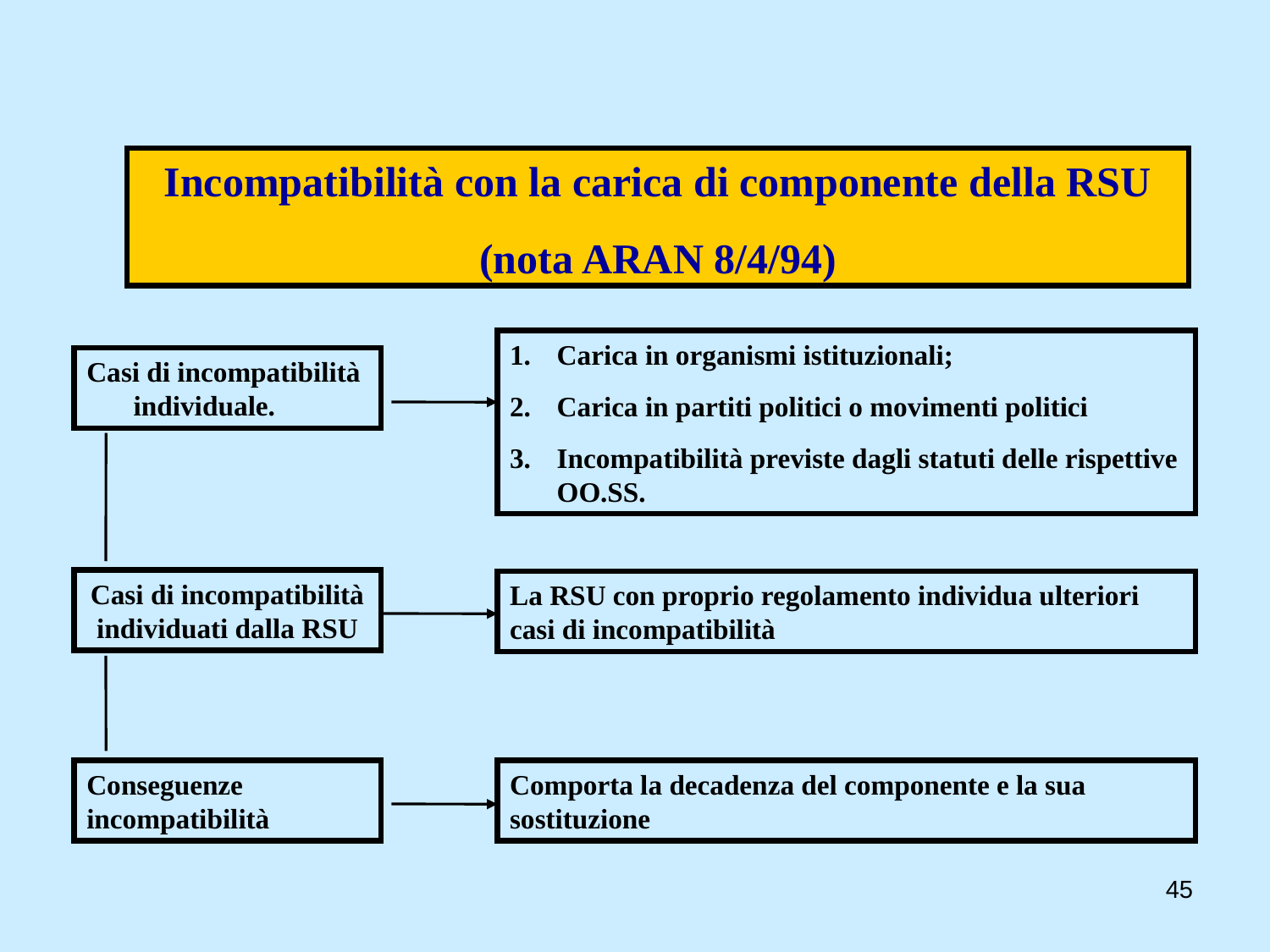

Incompatibilità con la carica di componente della RSU
(nota ARAN 8/4/94)‏
Carica in organismi istituzionali;
Carica in partiti politici o movimenti politici
Incompatibilità previste dagli statuti delle rispettive OO.SS.
Casi di incompatibilità individuale.

Casi di incompatibilità individuati dalla RSU
La RSU con proprio regolamento individua ulteriori casi di incompatibilità

Conseguenze incompatibilità
Comporta la decadenza del componente e la sua sostituzione

45